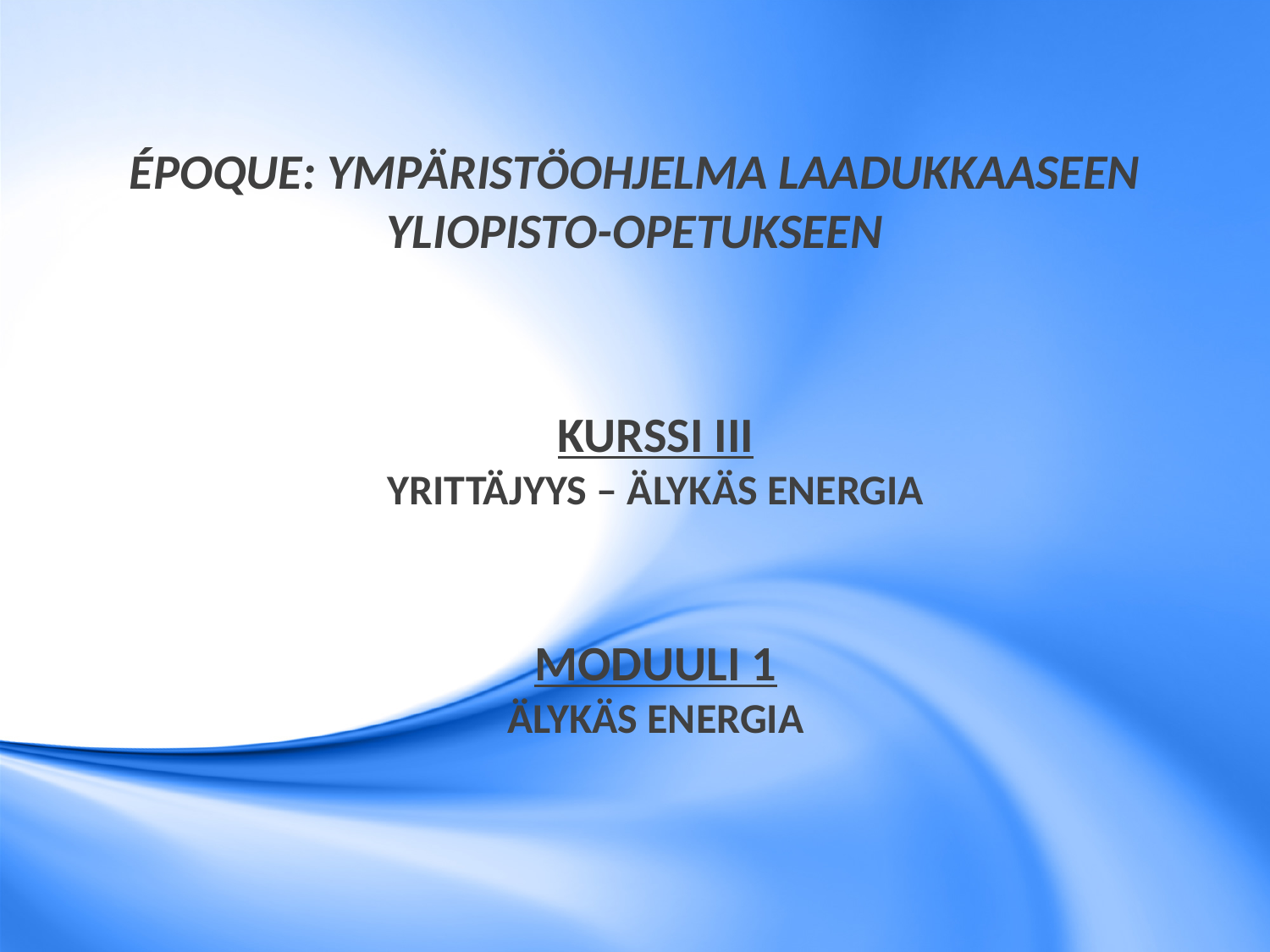

ÉPOQUE: Ympäristöohjelma laadukkaaseen yliopisto-opetukseen

kurssi III
Yrittäjyys – älykäs energia

MODUULI 1
Älykäs energia